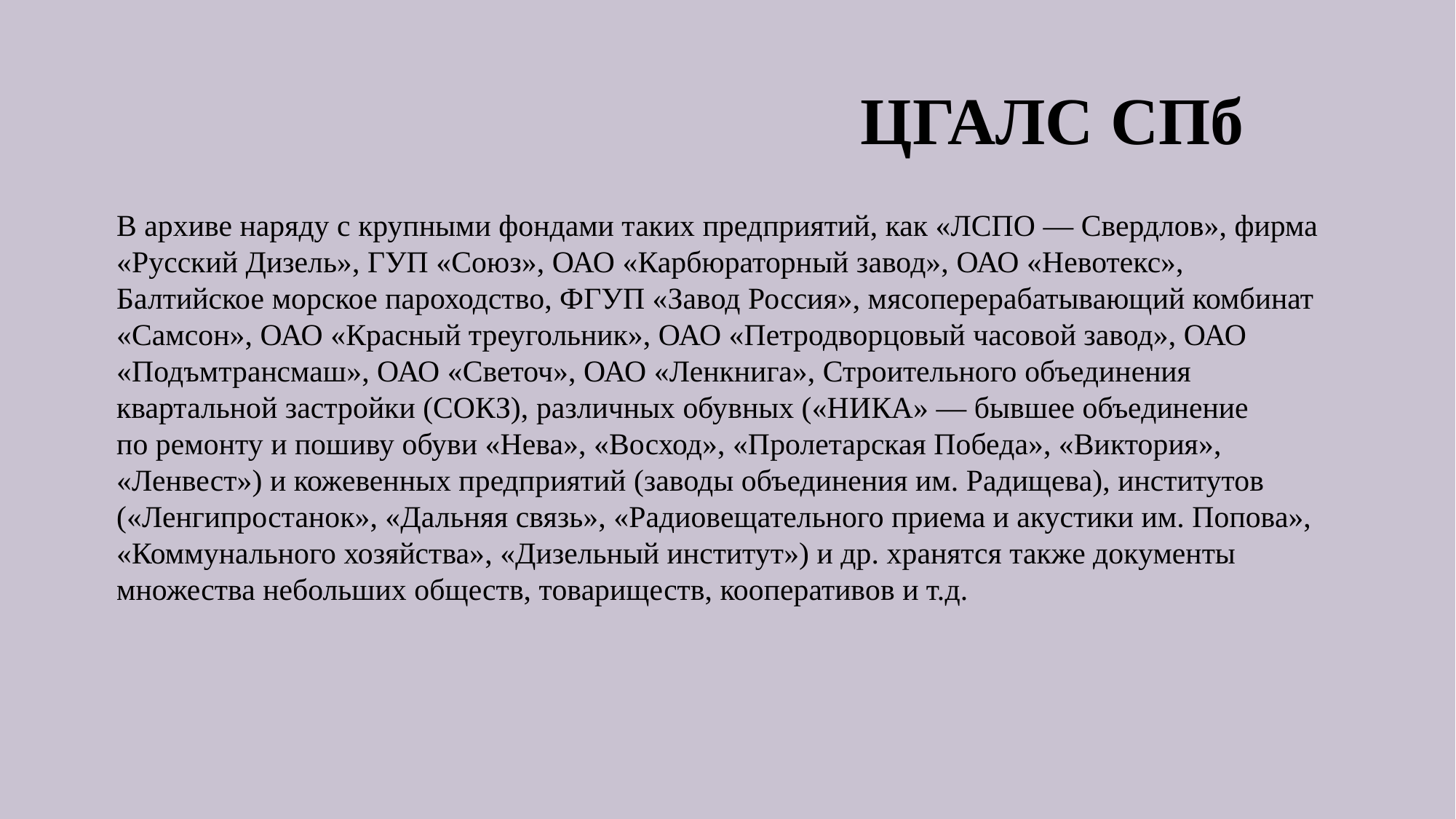

ЦГАЛС СПб
В архиве наряду с крупными фондами таких предприятий, как «ЛСПО — Свердлов», фирма «Русский Дизель», ГУП «Союз», ОАО «Карбюраторный завод», ОАО «Невотекс», Балтийское морское пароходство, ФГУП «Завод Россия», мясоперерабатывающий комбинат «Самсон», ОАО «Красный треугольник», ОАО «Петродворцовый часовой завод», ОАО «Подъмтрансмаш», ОАО «Светоч», ОАО «Ленкнига», Строительного объединения квартальной застройки (СОКЗ), различных обувных («НИКА» — бывшее объединение по ремонту и пошиву обуви «Нева», «Восход», «Пролетарская Победа», «Виктория», «Ленвест») и кожевенных предприятий (заводы объединения им. Радищева), институтов («Ленгипростанок», «Дальняя связь», «Радиовещательного приема и акустики им. Попова», «Коммунального хозяйства», «Дизельный институт») и др. хранятся также документы множества небольших обществ, товариществ, кооперативов и т.д.